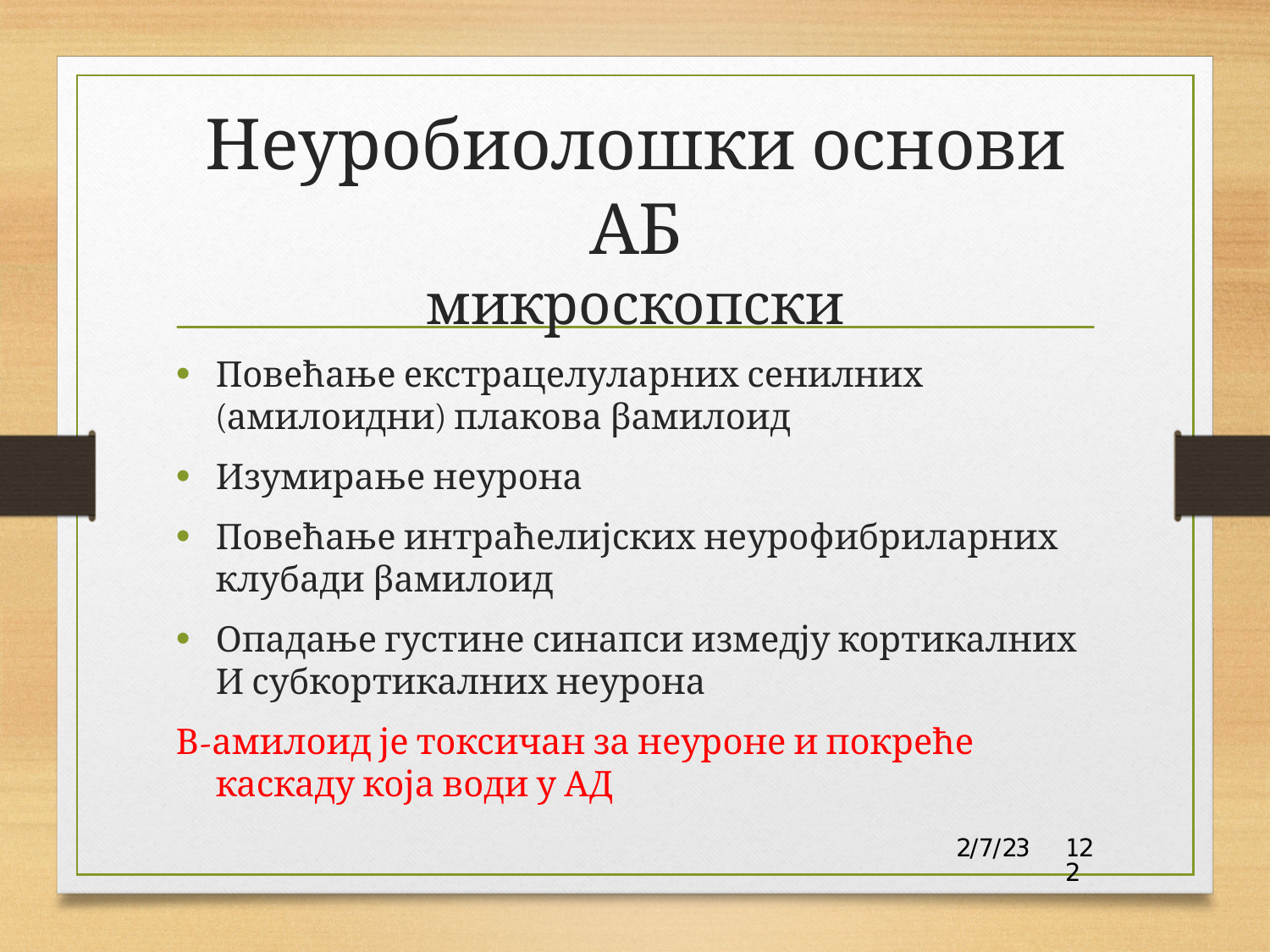

# Неуробиолошки основи АБ микроскопски
Повећање екстрацелуларних сенилних (амилоидни) плакова βамилоид
Изумирање неурона
Повећање интраћелијских неурофибриларних клубади βамилоид
Опадање густине синапси измедју кортикалних И субкортикалних неурона
Β-амилоид је токсичан за неуроне и покреће каскаду која води у АД

2/7/23
122